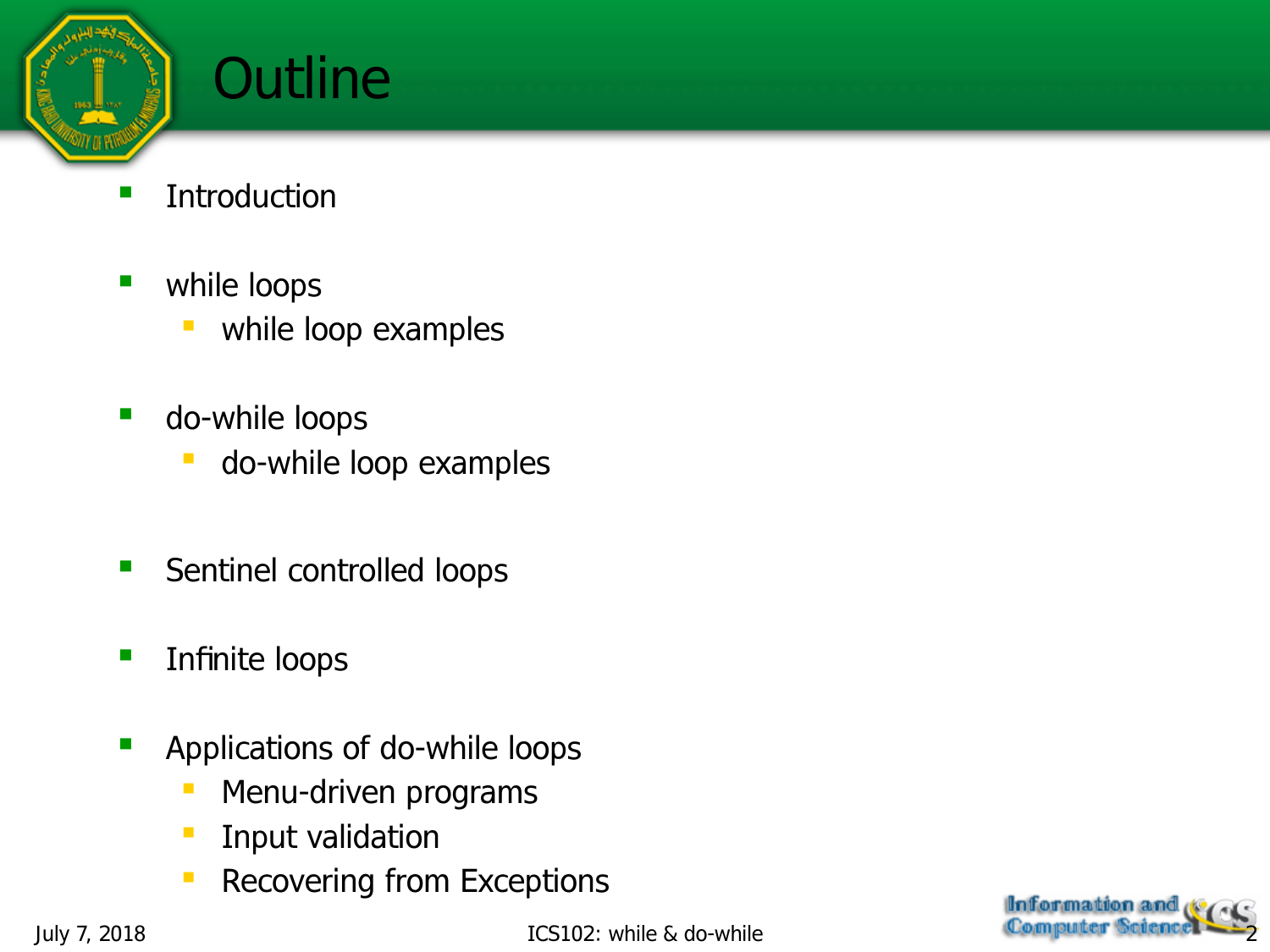

Outline
Introduction

while loops
while loop examples

do-while loops
do-while loop examples

Sentinel controlled loops

Infinite loops

Applications of do-while loops
Menu-driven programs
Input validation
Recovering from Exceptions

July 7, 2018
ICS102: while & do-while
2